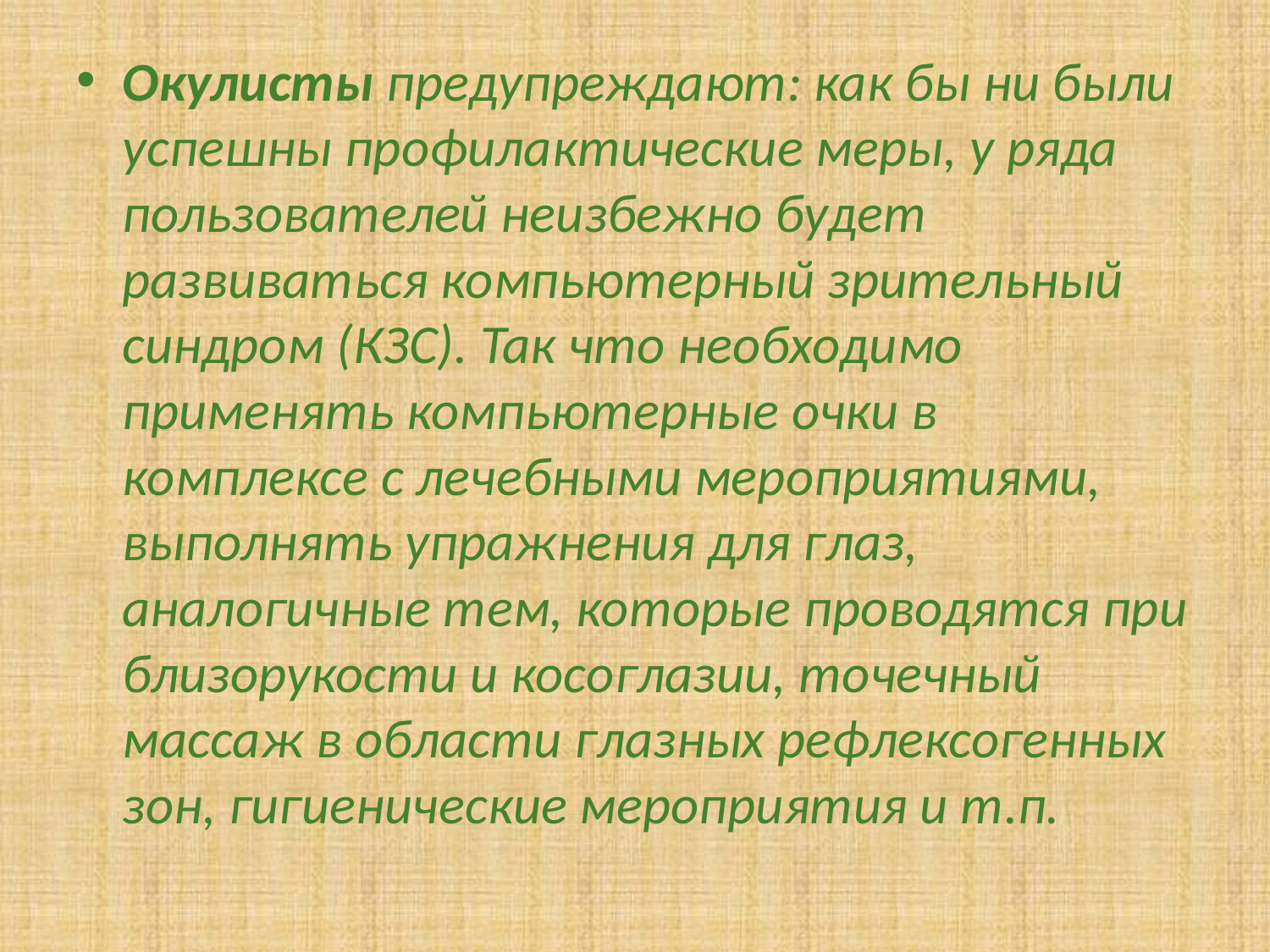

#
Окулисты предупреждают: как бы ни были успешны профилактические меры, у ряда пользователей неизбежно будет развиваться компьютерный зрительный синдром (КЗС). Так что необходимо применять компьютерные очки в комплексе с лечебными мероприятиями, выполнять упражнения для глаз, аналогичные тем, которые проводятся при близорукости и косоглазии, точечный массаж в области глазных рефлексогенных зон, гигиенические мероприятия и т.п.